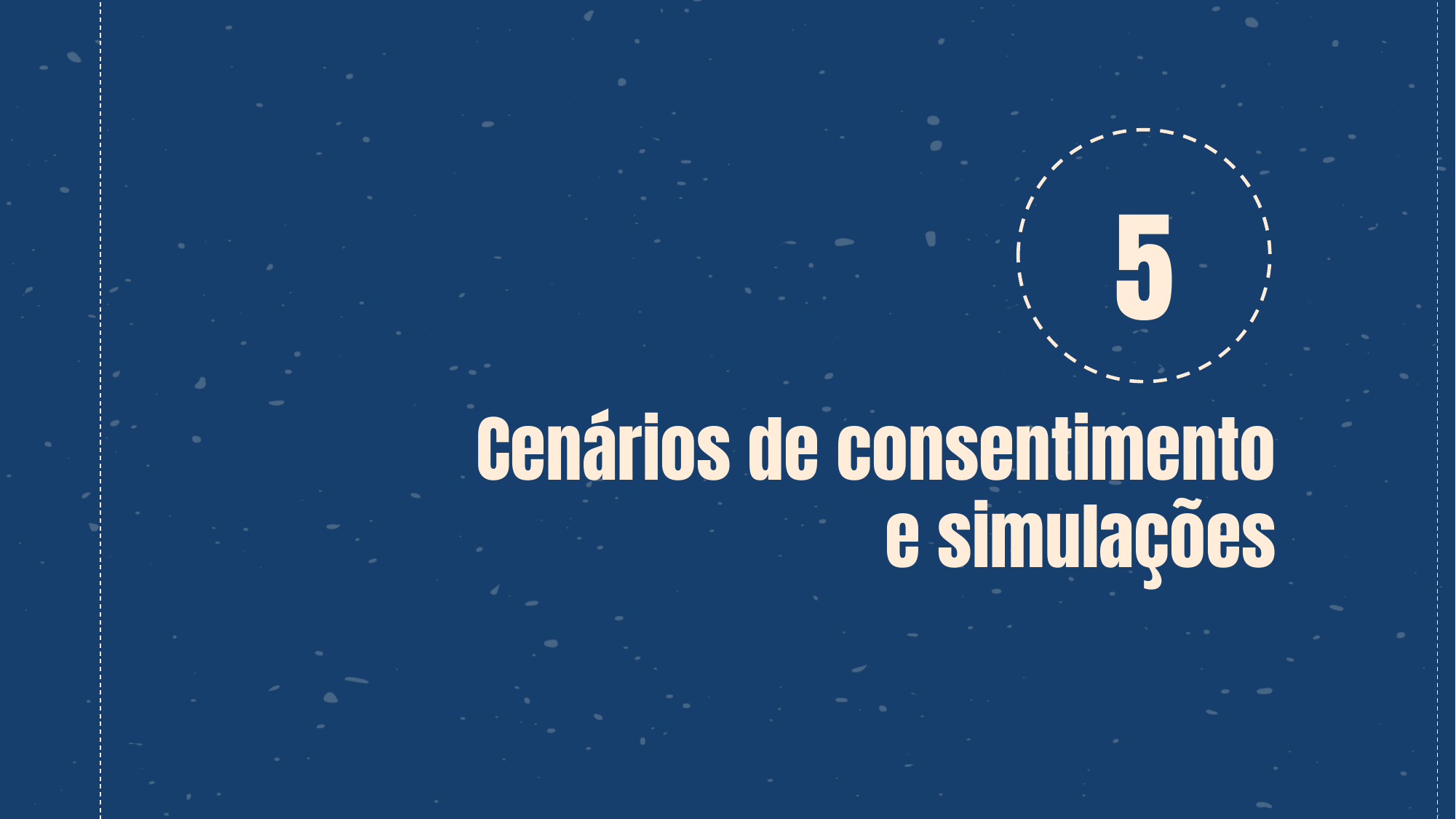

5
# Cenários de consentimento e simulações